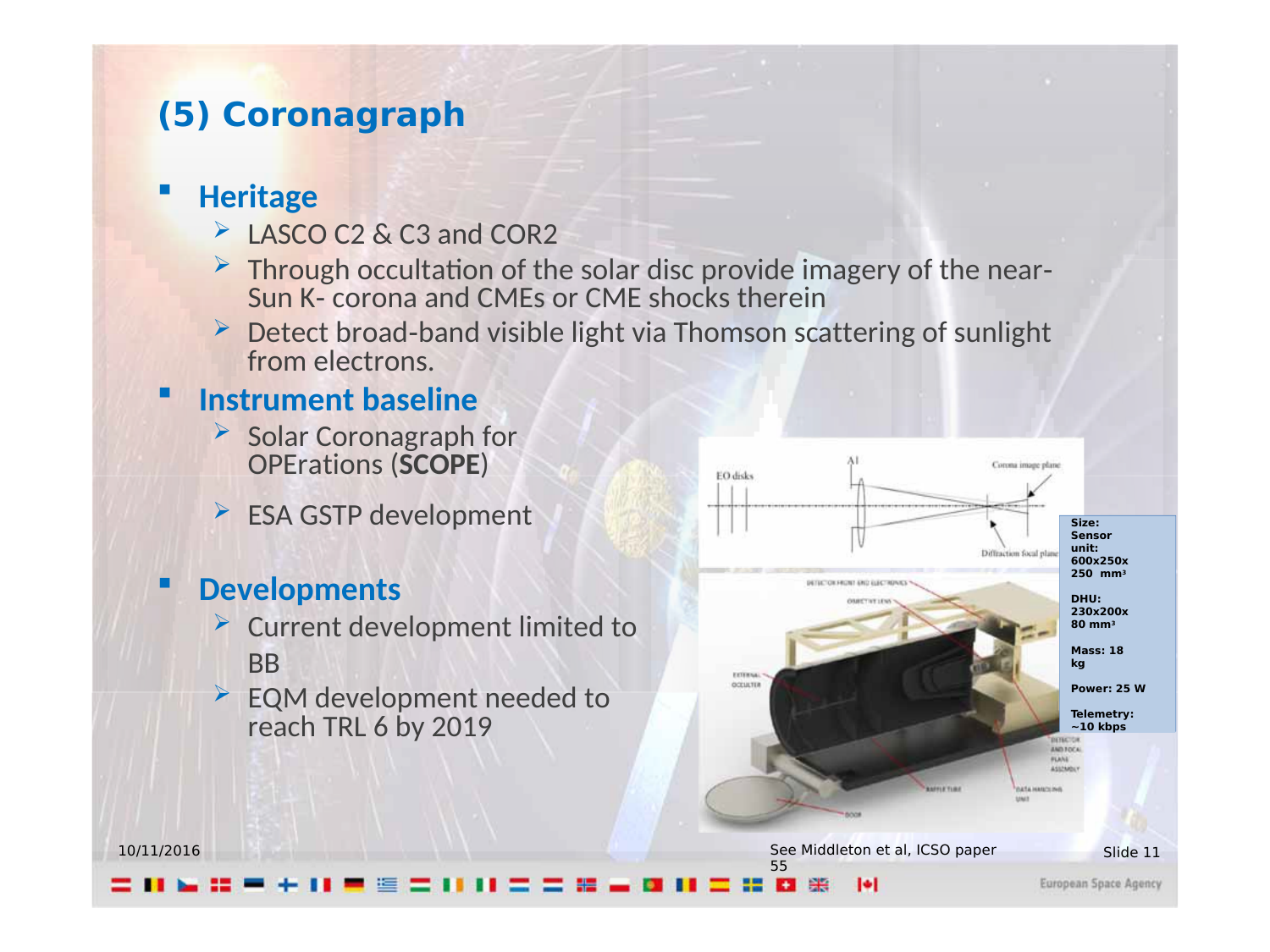

(5) Coronagraph

Heritage
LASCO C2 & C3 and COR2
Through occultation of the solar disc provide imagery of the near‐Sun K‐ corona and CMEs or CME shocks therein
Detect broad‐band visible light via Thomson scattering of sunlight from electrons.
Instrument baseline
Solar Coronagraph for OPErations (SCOPE)

ESA GSTP development

Developments
Current development limited to BB
EQM development needed to reach TRL 6 by 2019

Size: Sensor unit: 600x250x
250  mm3

DHU: 230x200x
80 mm3

Mass: 18 kg
Power: 25 W Telemetry:
~10 kbps

10/11/2016
See Middleton et al, ICSO paper 55
Slide 11